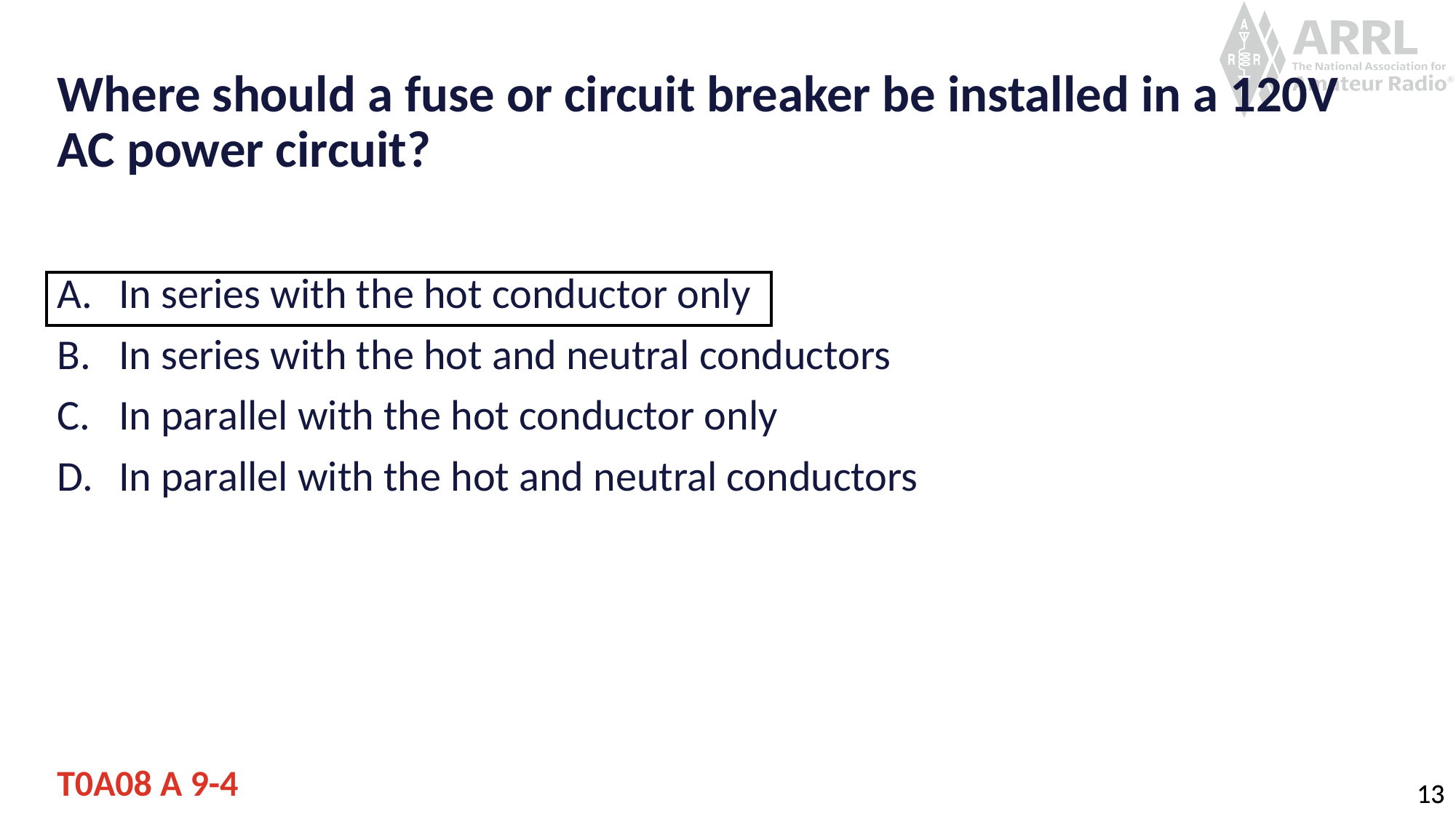

# Where should a fuse or circuit breaker be installed in a 120V AC power circuit?
In series with the hot conductor only
In series with the hot and neutral conductors
In parallel with the hot conductor only
In parallel with the hot and neutral conductors

T0A08 A 9-4